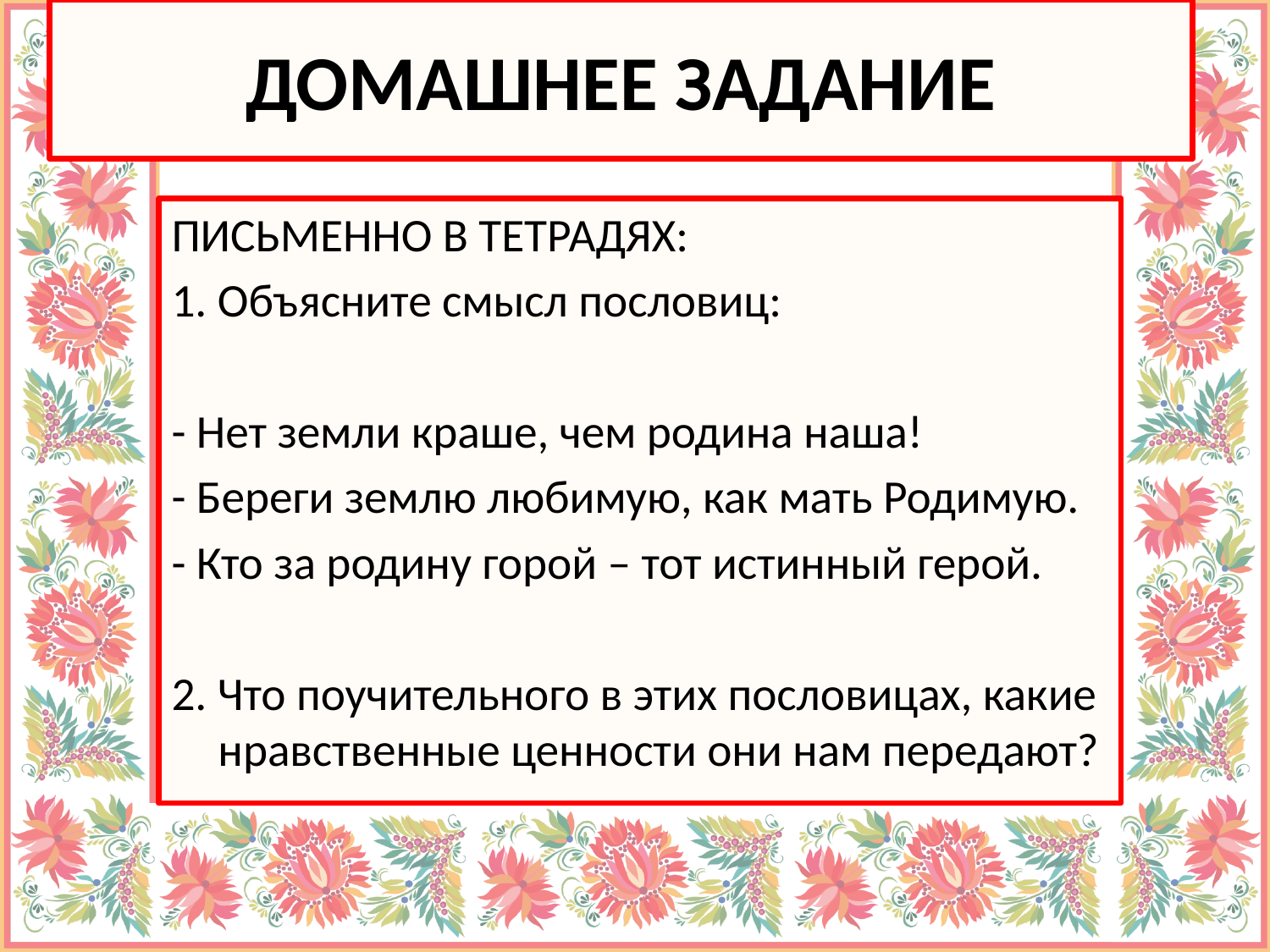

# ДОМАШНЕЕ ЗАДАНИЕ
ПИСЬМЕННО В ТЕТРАДЯХ:
1. Объясните смысл пословиц:

- Нет земли краше, чем родина наша!
- Береги землю любимую, как мать Родимую.
- Кто за родину горой – тот истинный герой.

2. Что поучительного в этих пословицах, какие нравственные ценности они нам передают?